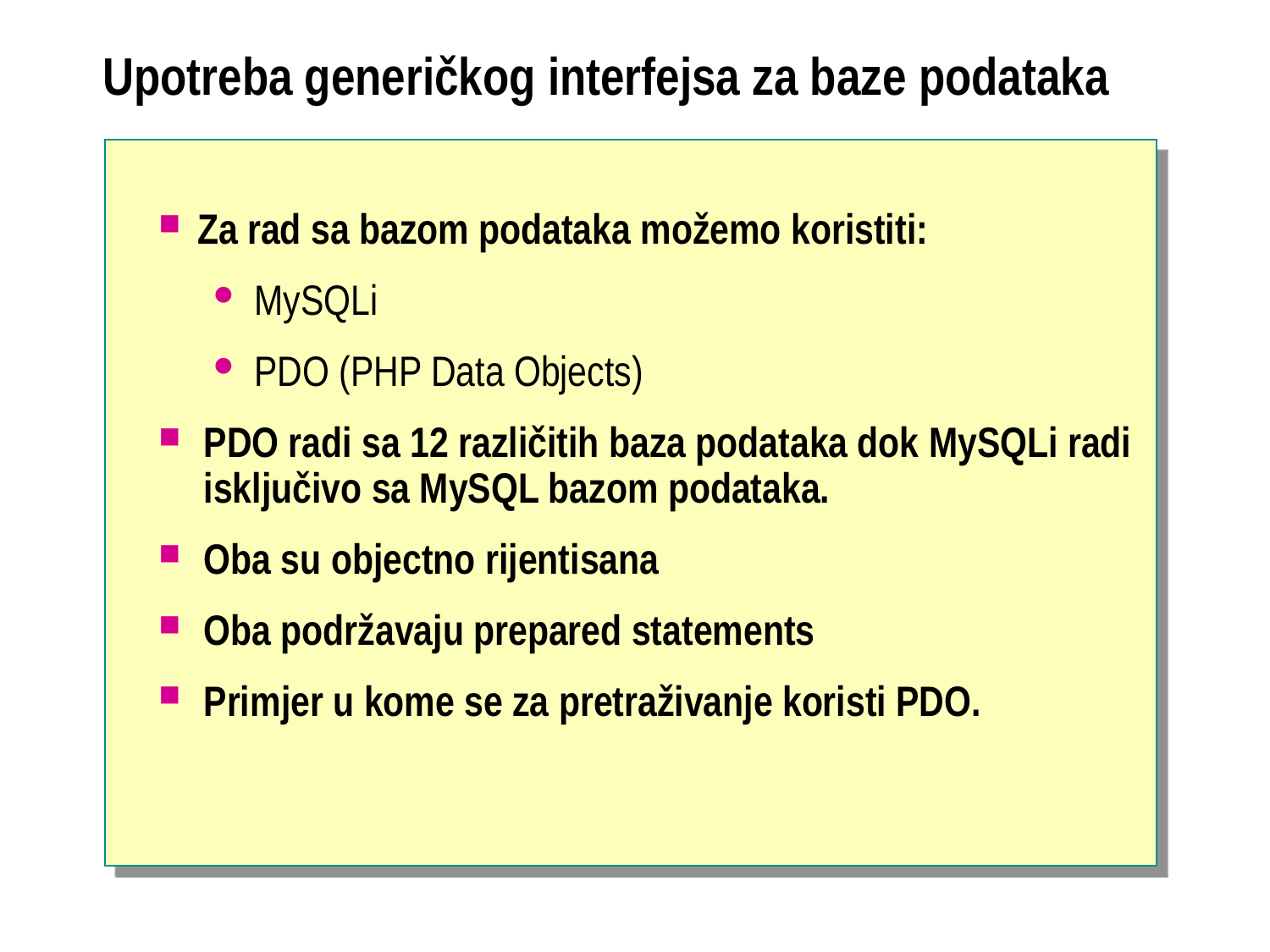

# Upotreba generičkog interfejsa za baze podataka
Za rad sa bazom podataka možemo koristiti:
MySQLi
PDO (PHP Data Objects)
PDO radi sa 12 različitih baza podataka dok MySQLi radi isključivo sa MySQL bazom podataka.
Oba su objectno rijentisana
Oba podržavaju prepared statements
Primjer u kome se za pretraživanje koristi PDO.